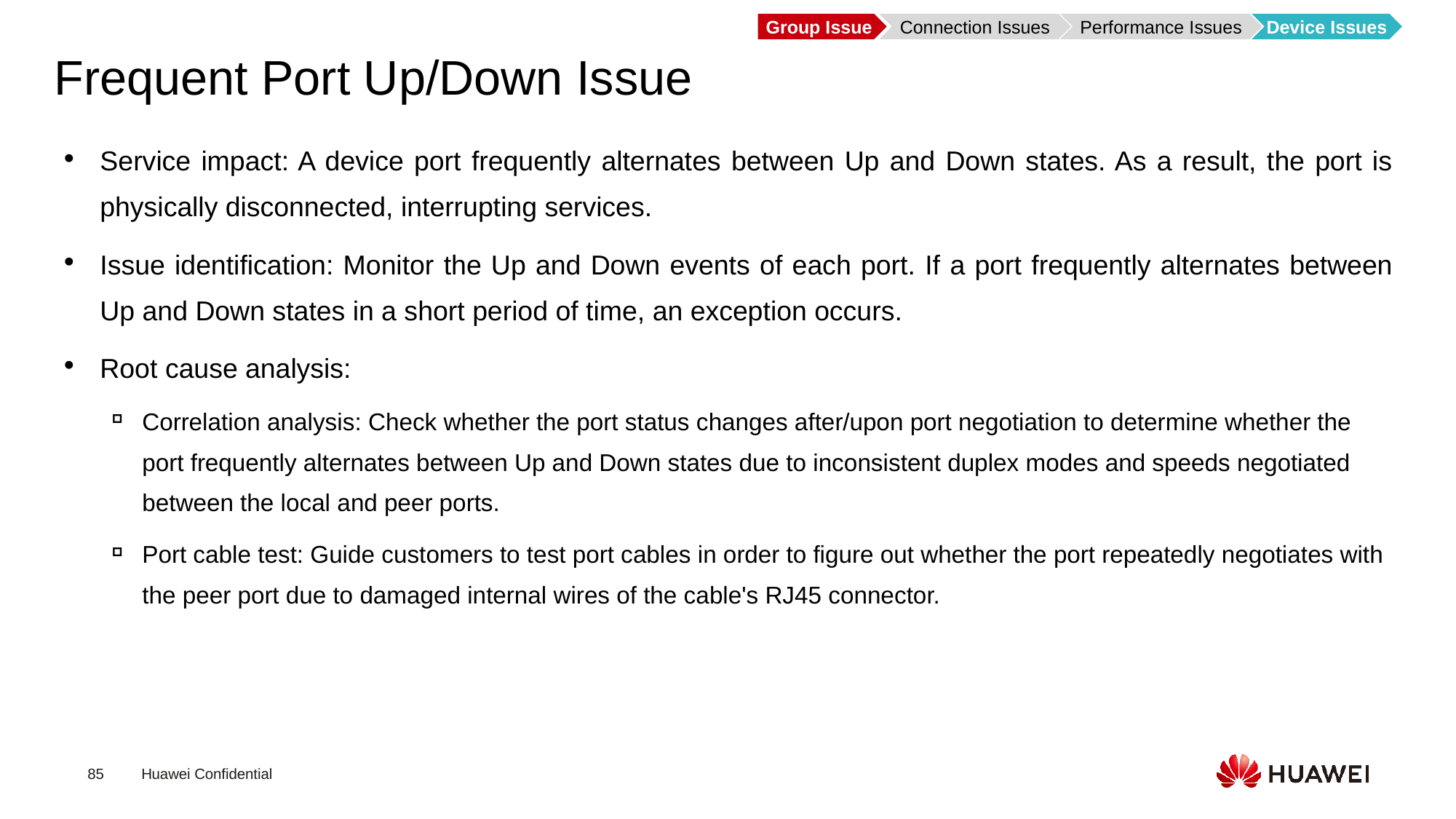

Group Issue
Connection Issues
Performance Issues
Device Issues
# Frequent Port Up/Down Issue
Service impact: A device port frequently alternates between Up and Down states. As a result, the port is physically disconnected, interrupting services.
Issue identification: Monitor the Up and Down events of each port. If a port frequently alternates between Up and Down states in a short period of time, an exception occurs.
Root cause analysis:
Correlation analysis: Check whether the port status changes after/upon port negotiation to determine whether the port frequently alternates between Up and Down states due to inconsistent duplex modes and speeds negotiated between the local and peer ports.
Port cable test: Guide customers to test port cables in order to figure out whether the port repeatedly negotiates with the peer port due to damaged internal wires of the cable's RJ45 connector.